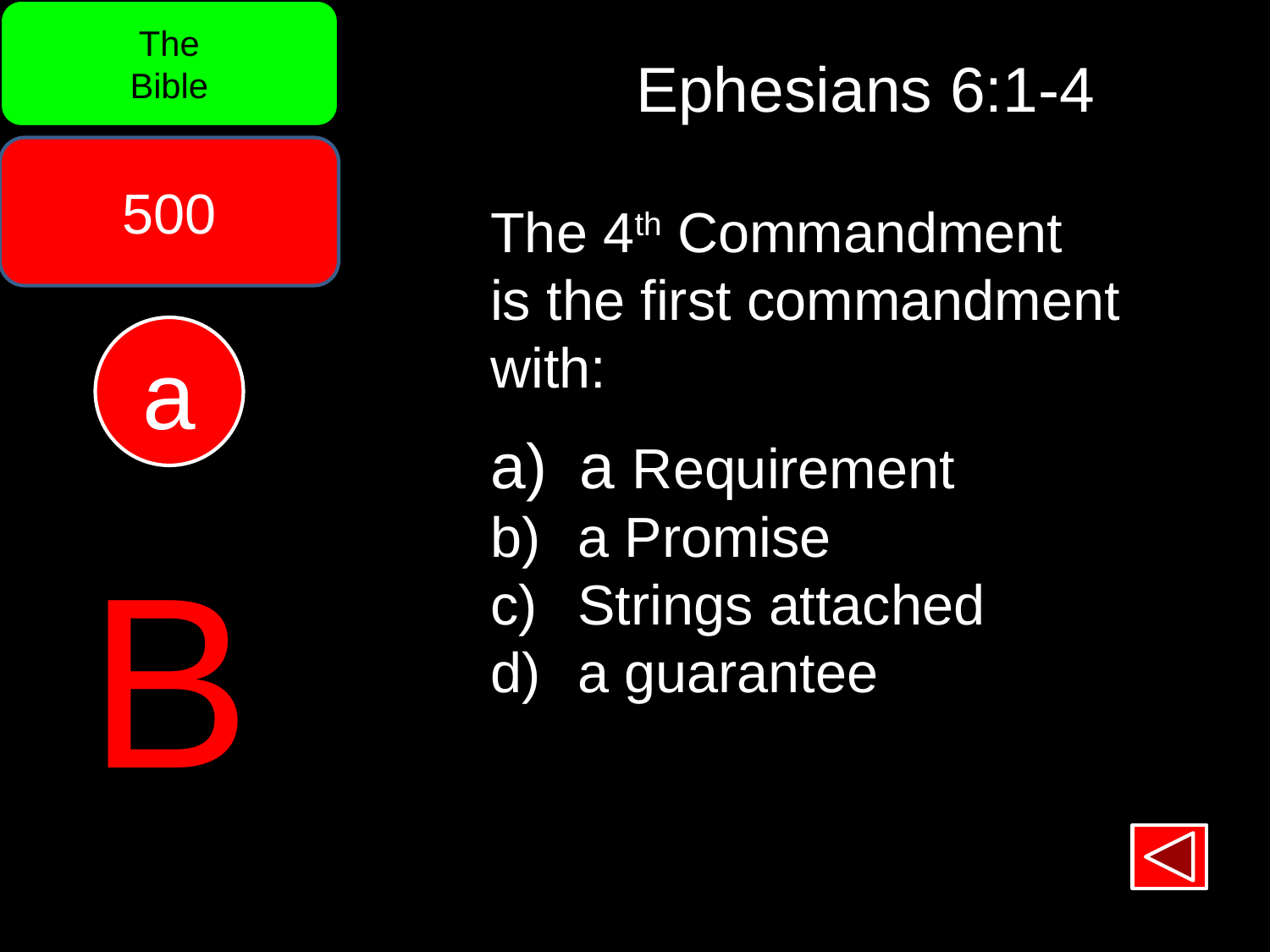

The
Bible
Ephesians 6:1-4
500
The 4th Commandment
is the first commandment
with:

 a Requirement
 a Promise
 Strings attached
 a guarantee
a
B